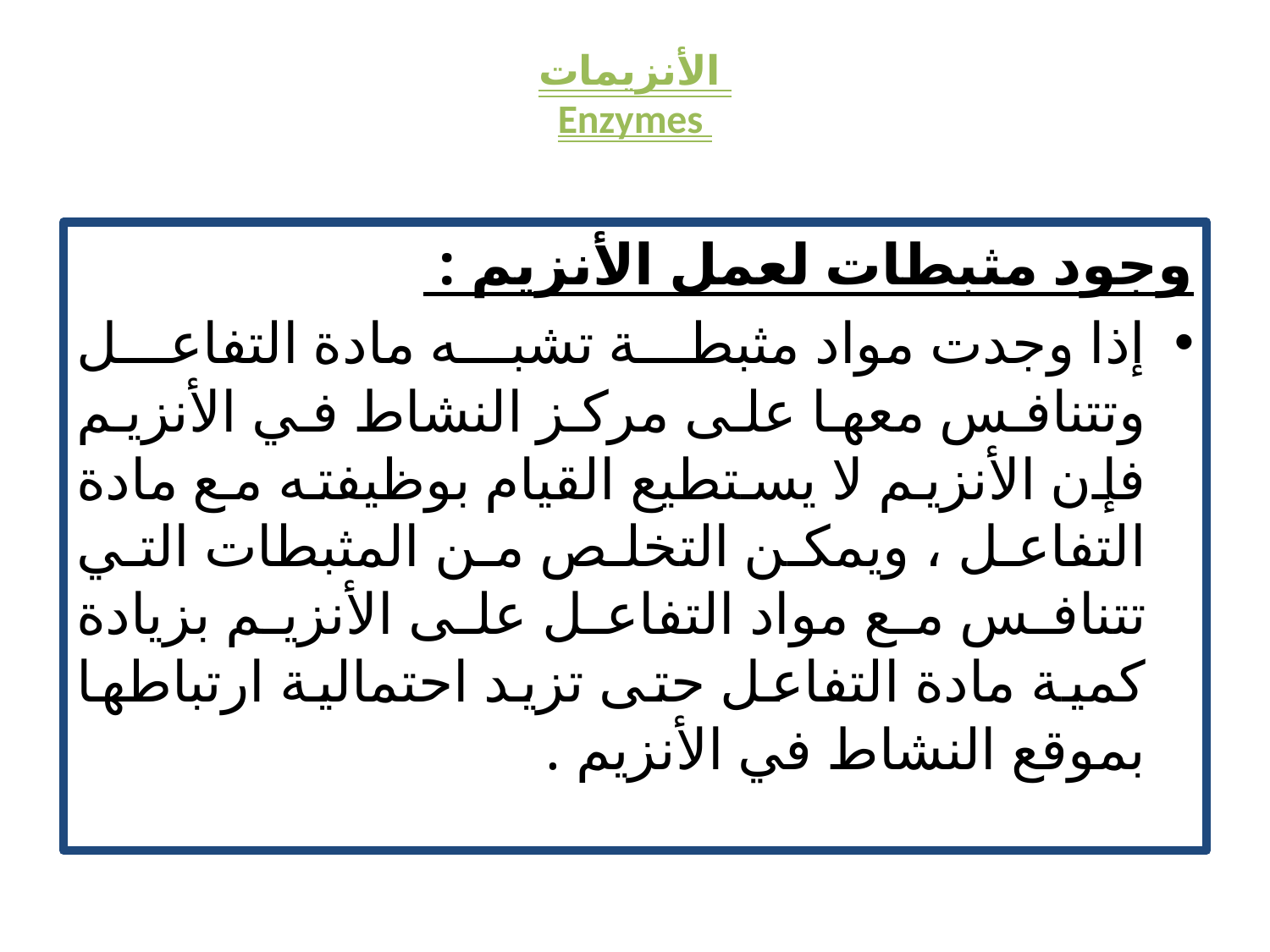

# الأنزيمات Enzymes
وجود مثبطات لعمل الأنزيم :
إذا وجدت مواد مثبطة تشبه مادة التفاعل وتتنافس معها على مركز النشاط في الأنزيم فإن الأنزيم لا يستطيع القيام بوظيفته مع مادة التفاعل ، ويمكن التخلص من المثبطات التي تتنافس مع مواد التفاعل على الأنزيم بزيادة كمية مادة التفاعل حتى تزيد احتمالية ارتباطها بموقع النشاط في الأنزيم .